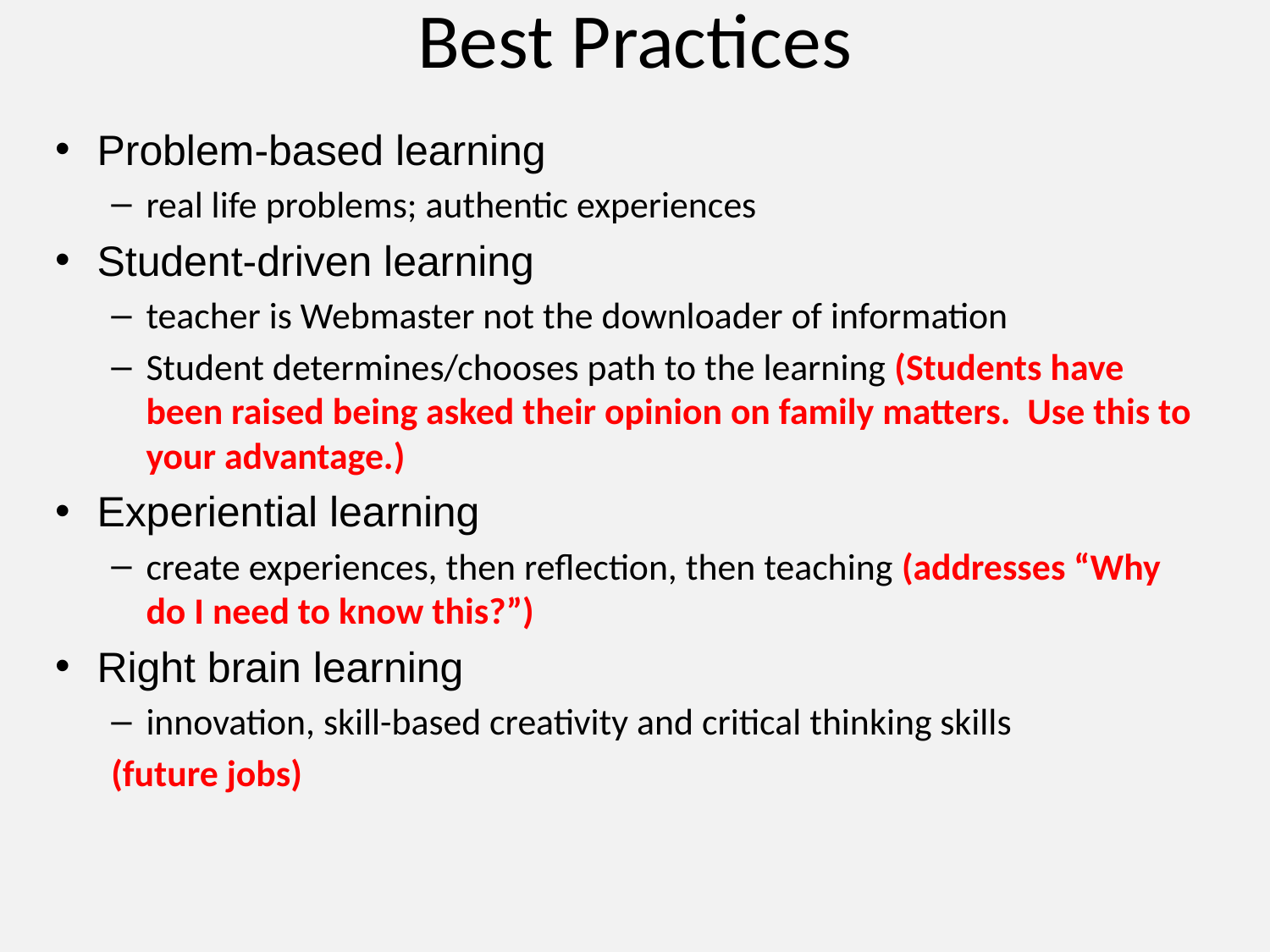

# Best Practices
Problem-based learning
real life problems; authentic experiences
Student-driven learning
teacher is Webmaster not the downloader of information
Student determines/chooses path to the learning (Students have been raised being asked their opinion on family matters.  Use this to your advantage.)
Experiential learning
create experiences, then reflection, then teaching (addresses “Why do I need to know this?”)
Right brain learning
innovation, skill-based creativity and critical thinking skills
(future jobs)